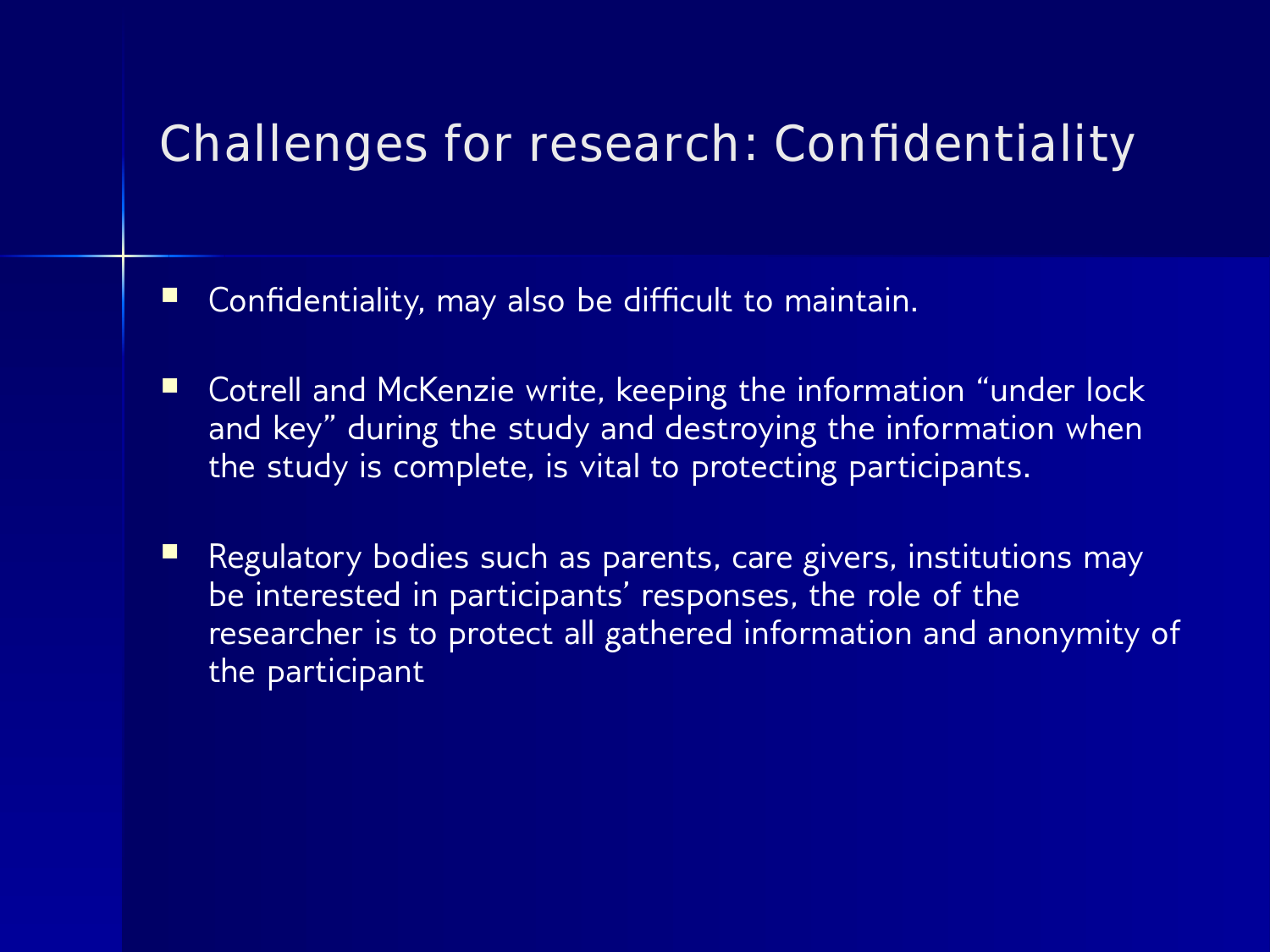

Challenges for research: Confidentiality
Confidentiality, may also be difficult to maintain.

Cotrell and McKenzie write, keeping the information “under lock and key” during the study and destroying the information when the study is complete, is vital to protecting participants.

Regulatory bodies such as parents, care givers, institutions may be interested in participants’ responses, the role of the researcher is to protect all gathered information and anonymity of the participant